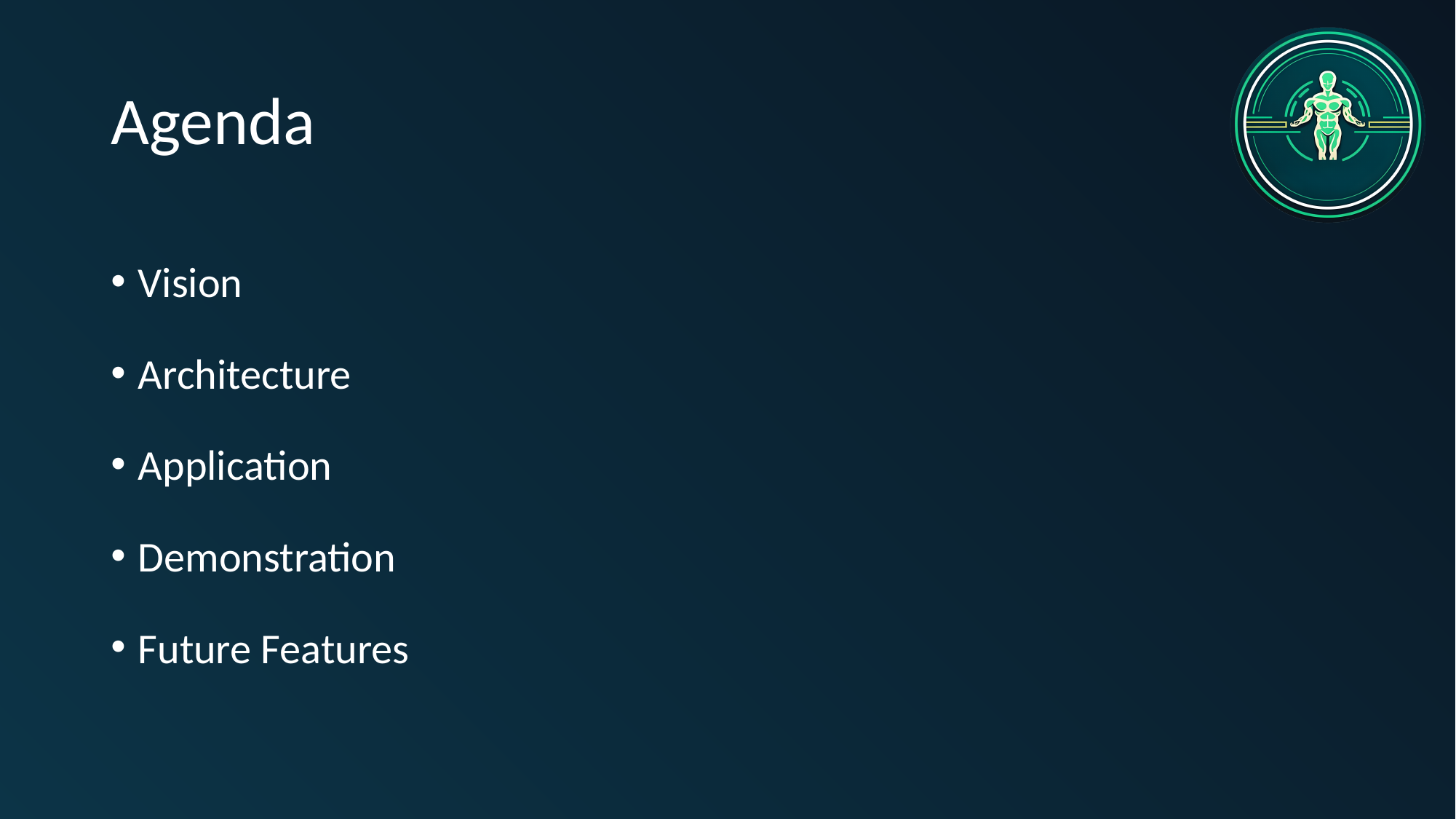

# Agenda
Vision
Architecture
Application
Demonstration
Future Features